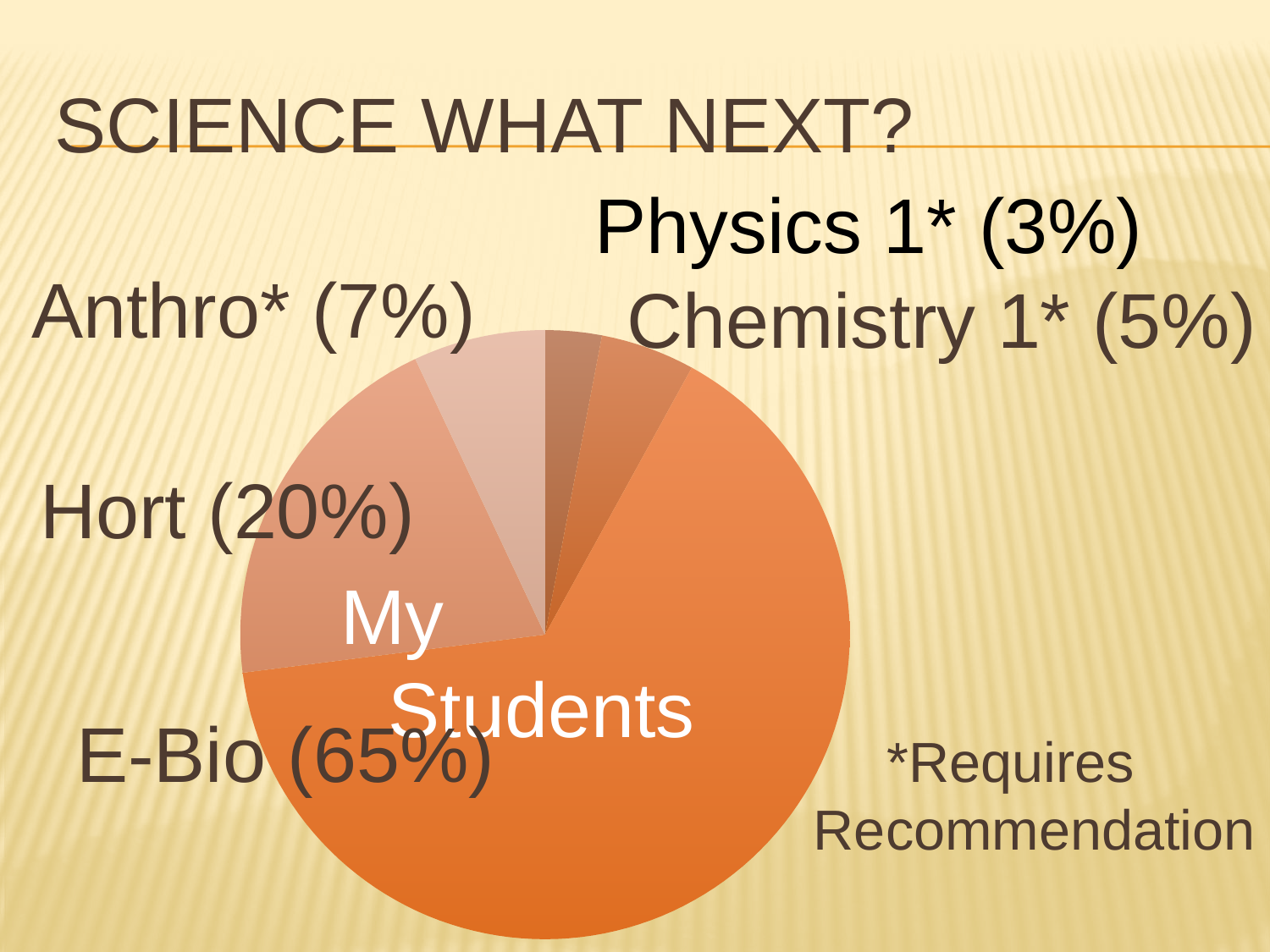

# Science What next?
Physics 1* (3%)
Anthro* (7%)
Chemistry 1* (5%)

### Chart

| Category | My Students |
|---|---|
| Physics 1 | 3.0 |
| Chemistry 1 | 5.0 |
| E-Bio | 65.0 |
| Horticulture | 20.0 |
| Anthropology | 7.0 |
Hort (20%)
My Students
E-Bio (65%)
*Requires Recommendation